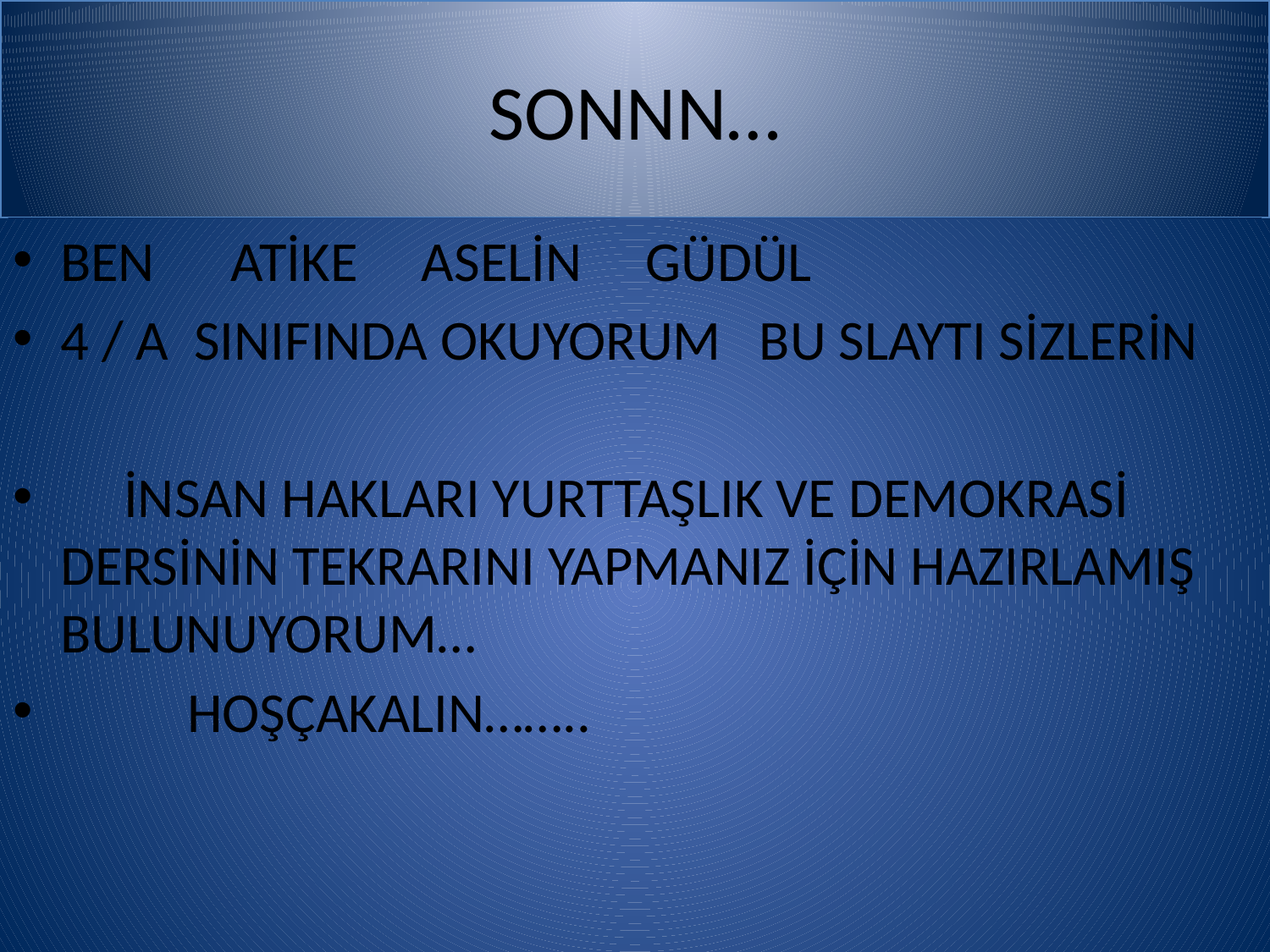

# SONNN…
BEN      ATİKE     ASELİN     GÜDÜL
4 / A  SINIFINDA OKUYORUM   BU SLAYTI SİZLERİN

     İNSAN HAKLARI YURTTAŞLIK VE DEMOKRASİ DERSİNİN TEKRARINI YAPMANIZ İÇİN HAZIRLAMIŞ BULUNUYORUM…
          HOŞÇAKALIN……..